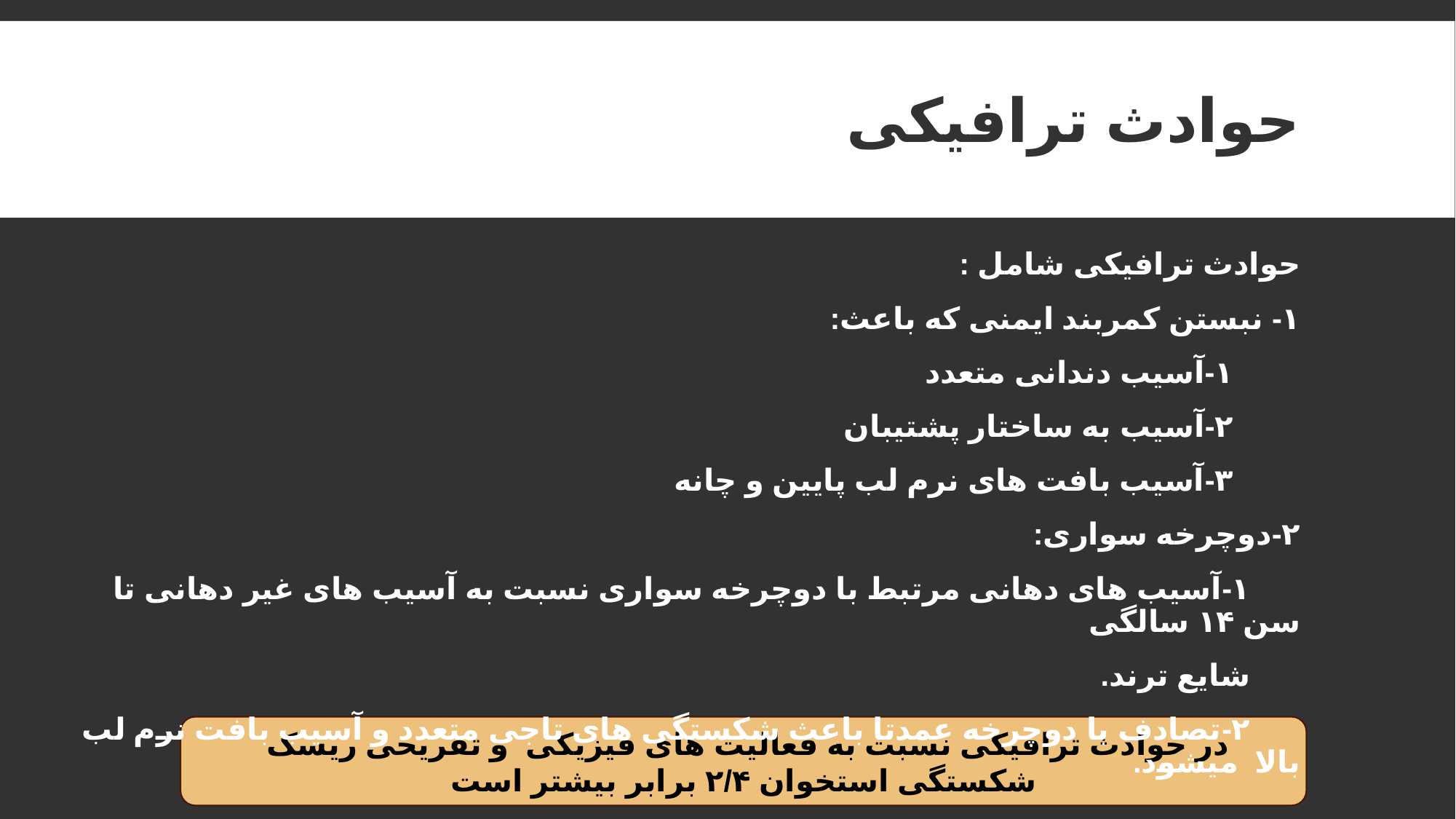

# حوادث ترافیکی
حوادث ترافیکی شامل :
۱- نبستن کمربند ایمنی که باعث:
        ۱-آسیب دندانی متعدد
        ۲-آسیب به ساختار پشتیبان
        ۳-آسیب بافت های نرم لب پایین و چانه
۲-دوچرخه سواری:
      ۱-آسیب های دهانی مرتبط با دوچرخه سواری نسبت به آسیب های غیر دهانی تا سن ۱۴ سالگی
      شایع ترند.
      ۲-تصادف با دوچرخه عمدتا باعث شکستگی های تاجی متعدد و آسیب بافت نرم لب بالا  میشود.

 در حوادث ترافیکی نسبت به فعالیت های فیزیکی  و تفریحی ریسک شکستگی استخوان ۲/۴ برابر بیشتر است